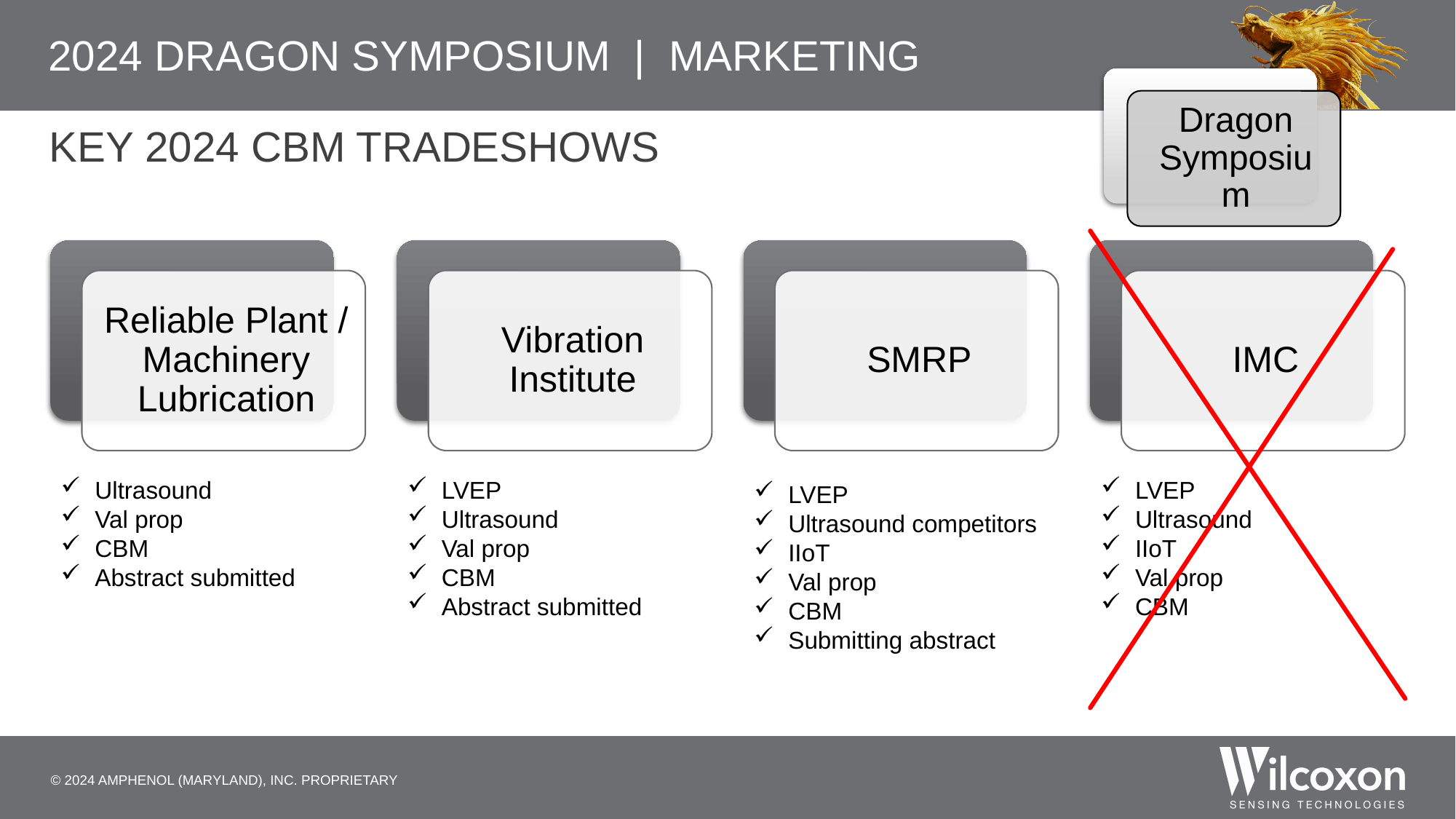

Dragon Symposium
# Key 2024 CBM tradeshows
Reliable Plant / Machinery Lubrication
Vibration Institute
SMRP
IMC
Ultrasound
Val prop
CBM
Abstract submitted

LVEP
Ultrasound
Val prop
CBM
Abstract submitted

LVEP
Ultrasound
IIoT
Val prop
CBM
LVEP
Ultrasound competitors
IIoT
Val prop
CBM
Submitting abstract

© 2024 Amphenol (Maryland), Inc. Proprietary